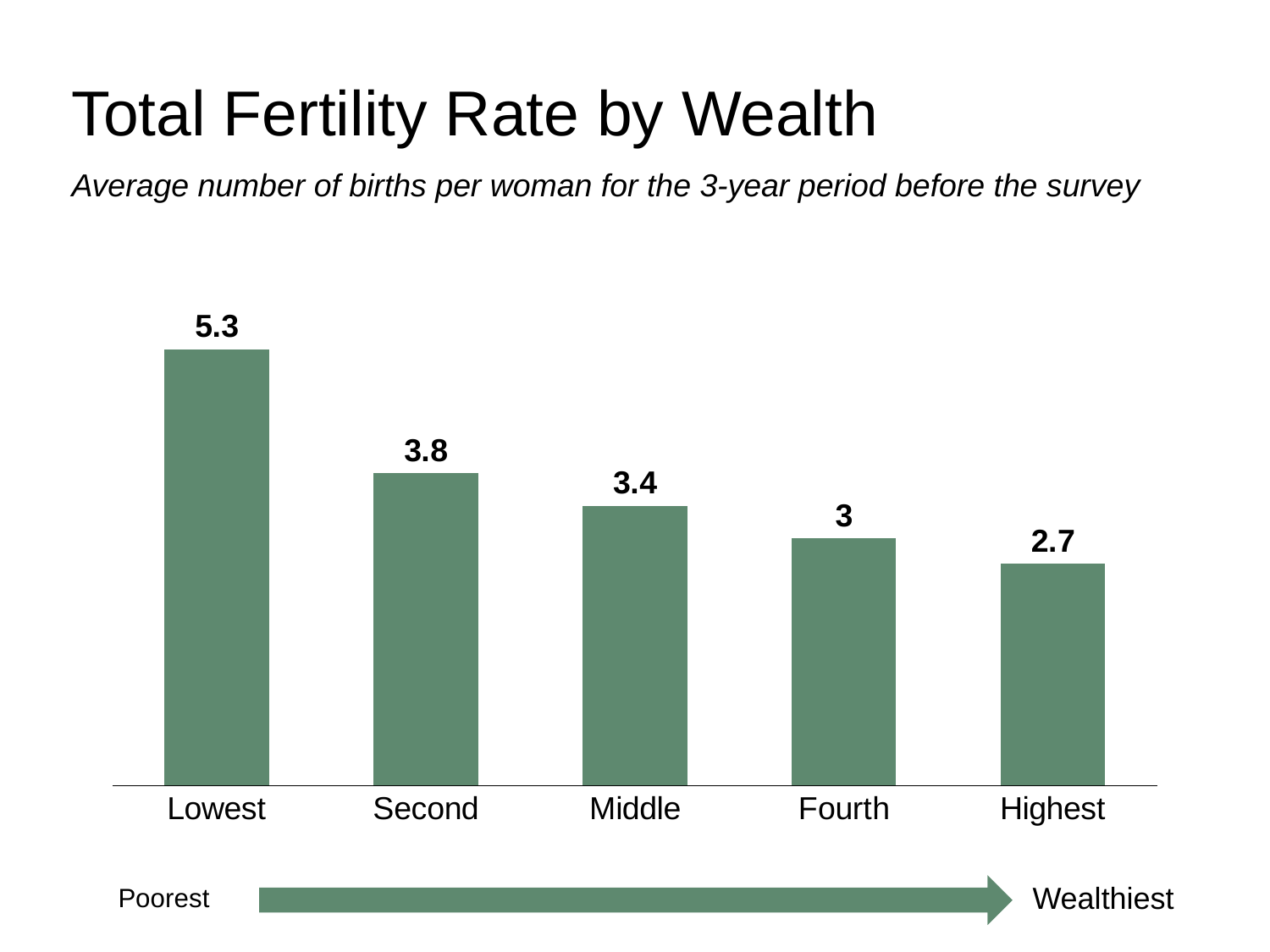

# Total Fertility Rate by Wealth
Average number of births per woman for the 3-year period before the survey

### Chart

| Category | Lowest |
|---|---|
| Lowest | 5.3 |
| Second | 3.8 |
| Middle | 3.4 |
| Fourth | 3.0 |
| Highest | 2.7 |
Wealthiest
Poorest